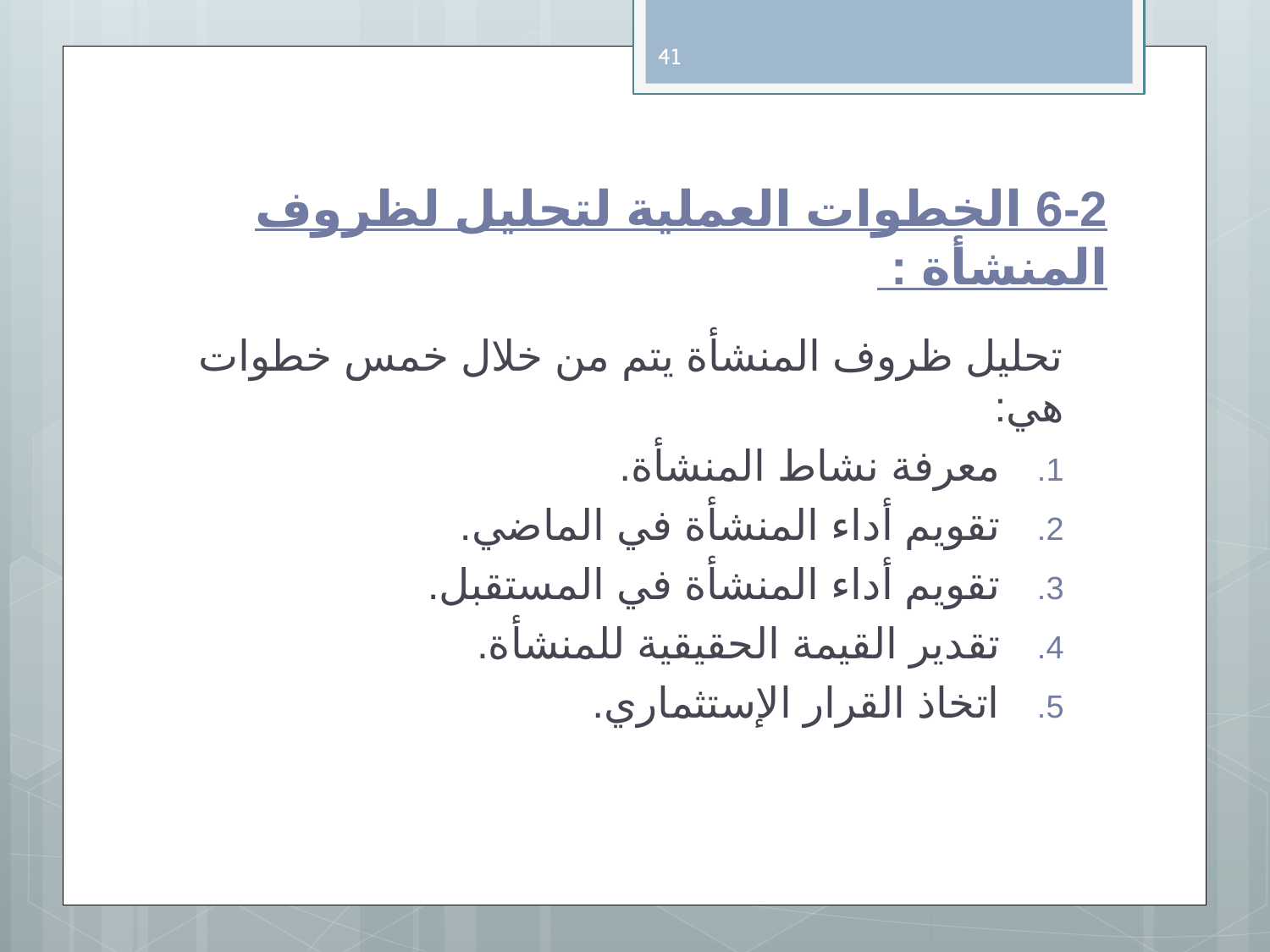

41
# 6-2 الخطوات العملية لتحليل لظروف المنشأة :
تحليل ظروف المنشأة يتم من خلال خمس خطوات هي:
معرفة نشاط المنشأة.
تقويم أداء المنشأة في الماضي.
تقويم أداء المنشأة في المستقبل.
تقدير القيمة الحقيقية للمنشأة.
اتخاذ القرار الإستثماري.